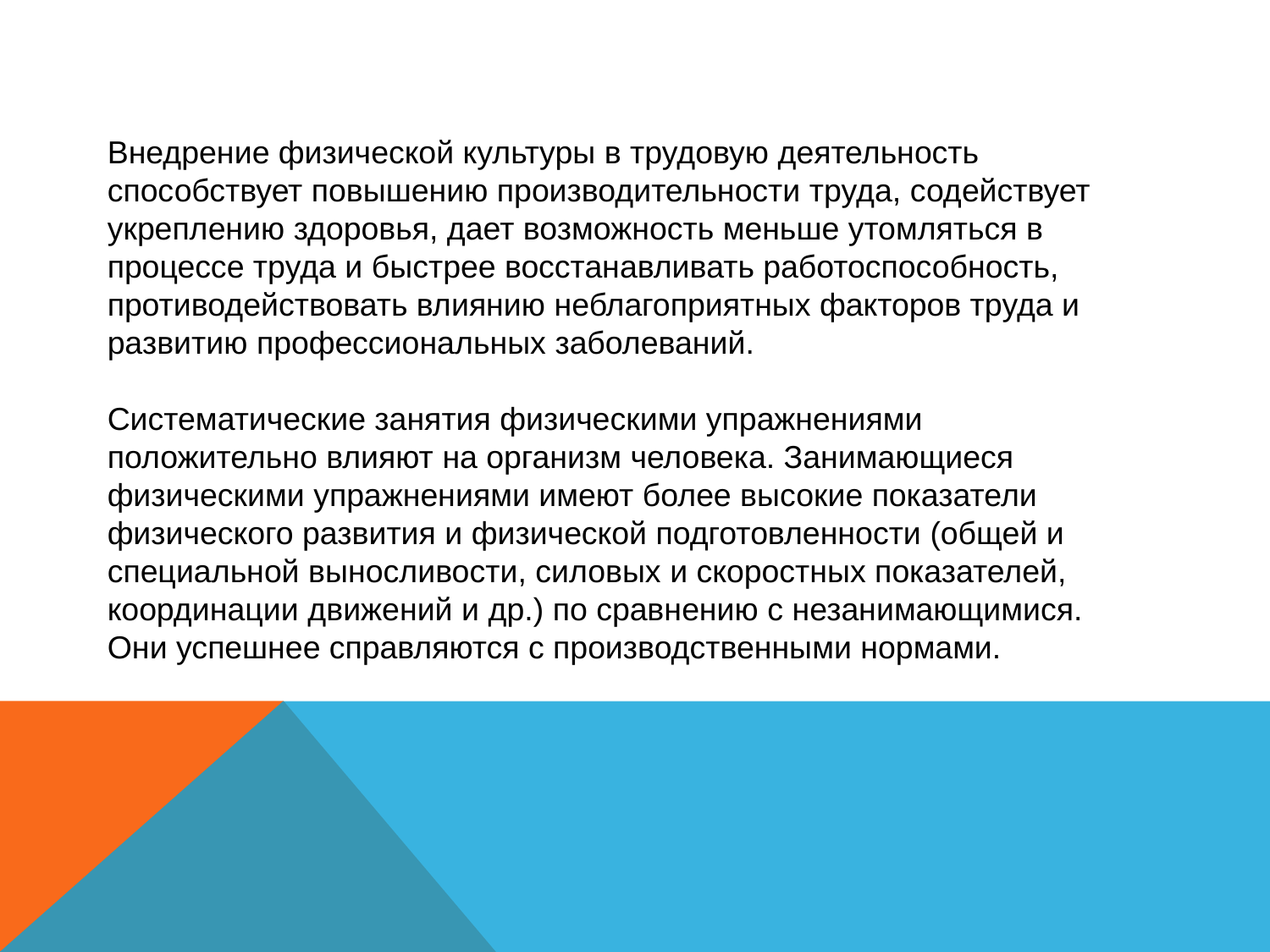

Внедрение физической культуры в трудовую деятельность способствует повышению производительности труда, содействует укреплению здоровья, дает возможность меньше утомляться в процессе труда и быстрее восстанавливать работоспособность, противодействовать влиянию неблагоприятных факторов труда и развитию профессиональных заболеваний.

Систематические занятия физическими упражнениями положительно влияют на организм человека. Занимающиеся физическими упражнениями имеют более высокие показатели физического развития и физической подготовленности (общей и специальной выносливости, силовых и скоростных показателей, координации движений и др.) по сравнению с незанимающимися. Они успешнее справляются с производственными нормами.